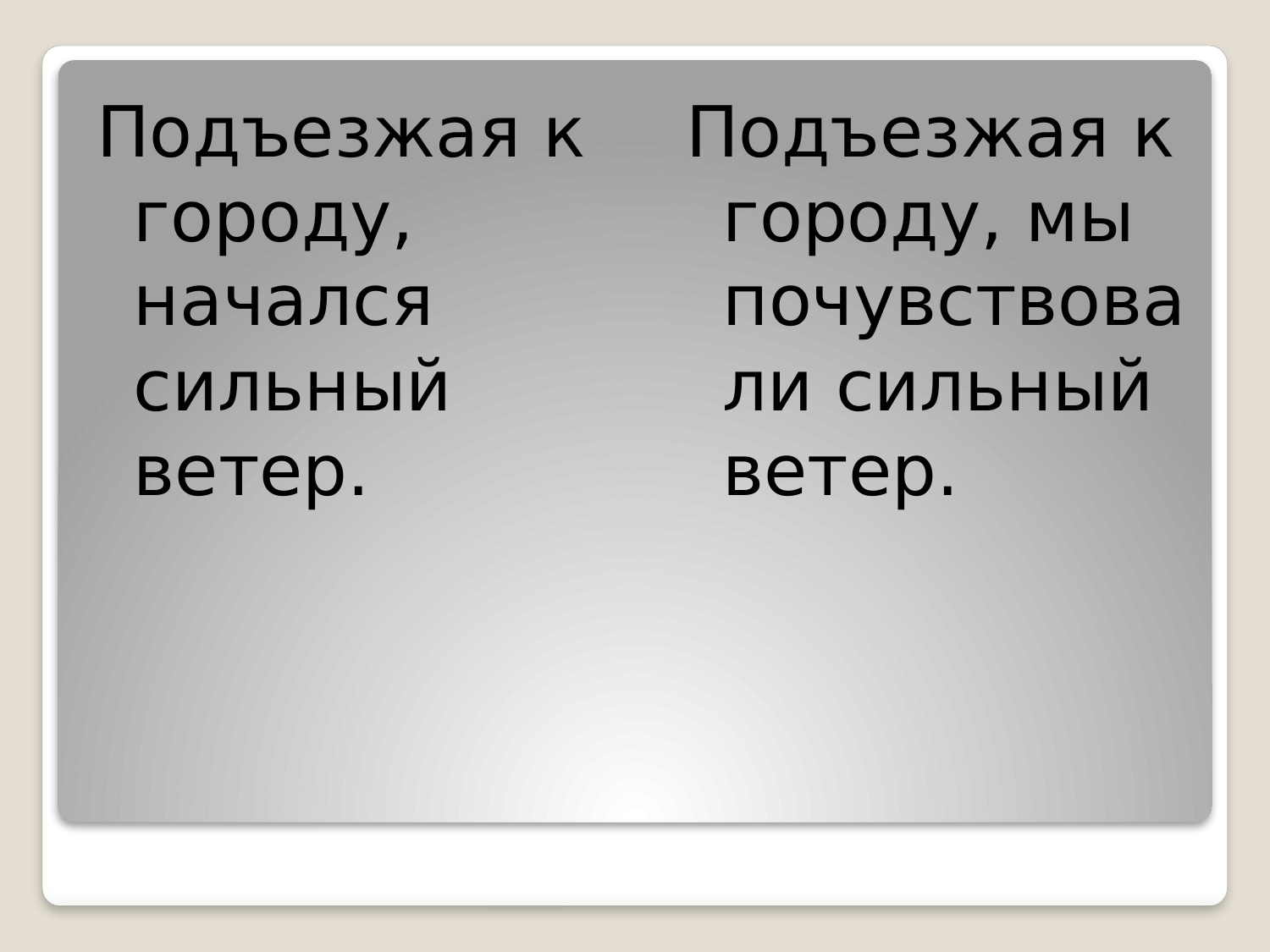

Подъезжая к городу, начался сильный ветер.
Подъезжая к городу, мы почувствовали сильный ветер.
#